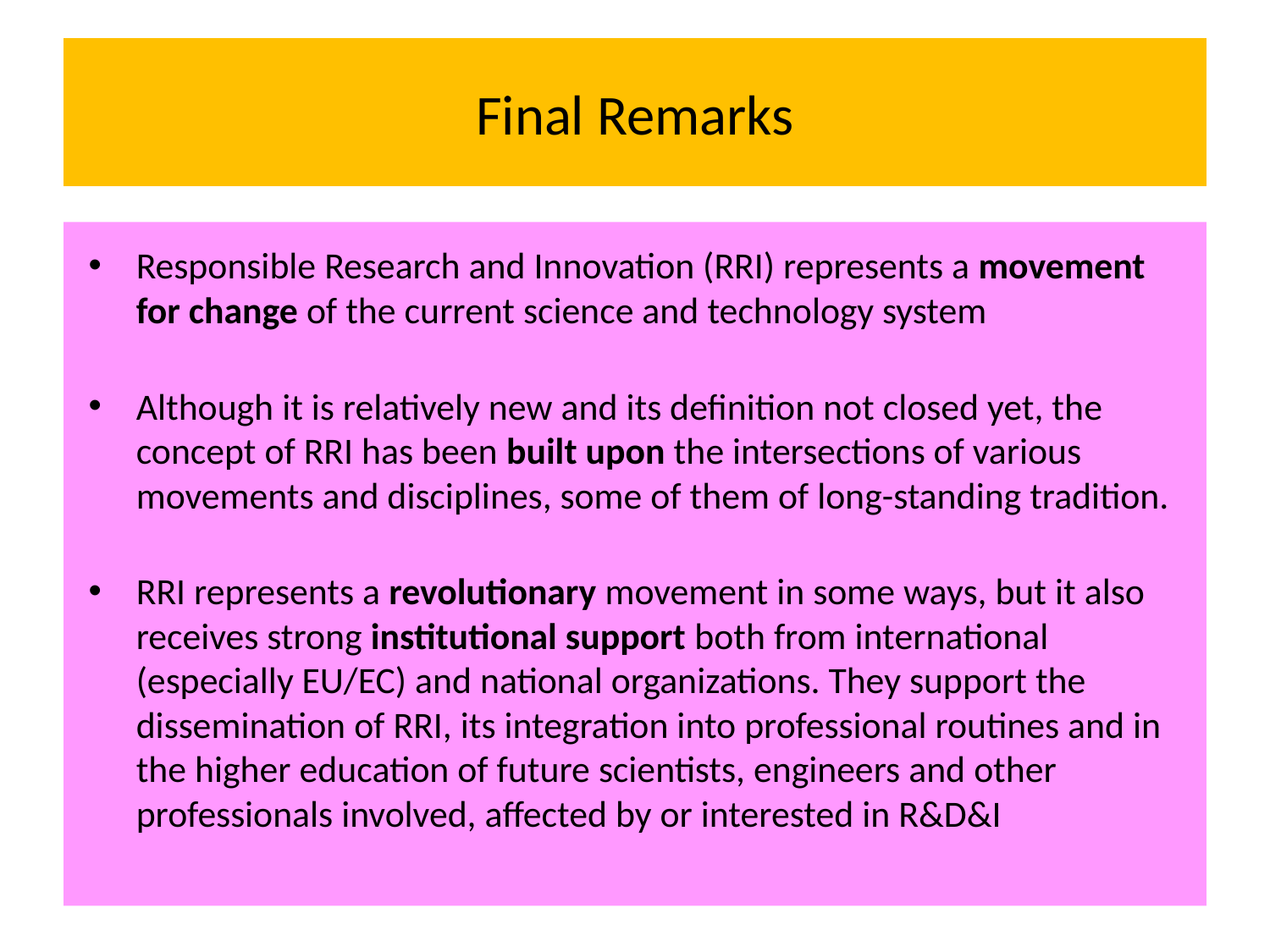

# Final Remarks
Responsible Research and Innovation (RRI) represents a movement for change of the current science and technology system
Although it is relatively new and its definition not closed yet, the concept of RRI has been built upon the intersections of various movements and disciplines, some of them of long-standing tradition.
RRI represents a revolutionary movement in some ways, but it also receives strong institutional support both from international (especially EU/EC) and national organizations. They support the dissemination of RRI, its integration into professional routines and in the higher education of future scientists, engineers and other professionals involved, affected by or interested in R&D&I